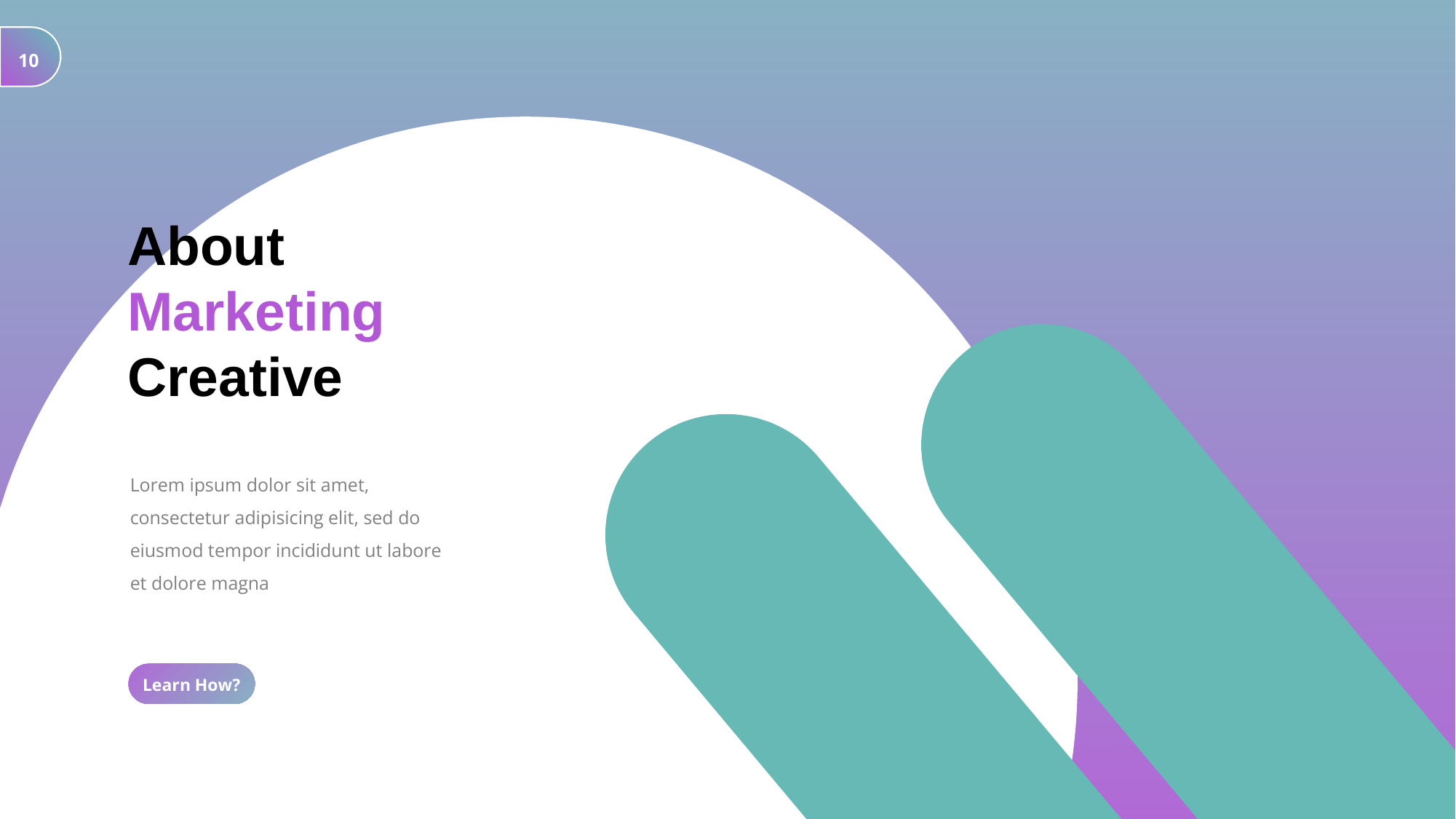

10

About
Marketing Creative

Lorem ipsum dolor sit amet, consectetur adipisicing elit, sed do eiusmod tempor incididunt ut labore et dolore magna

Learn How?